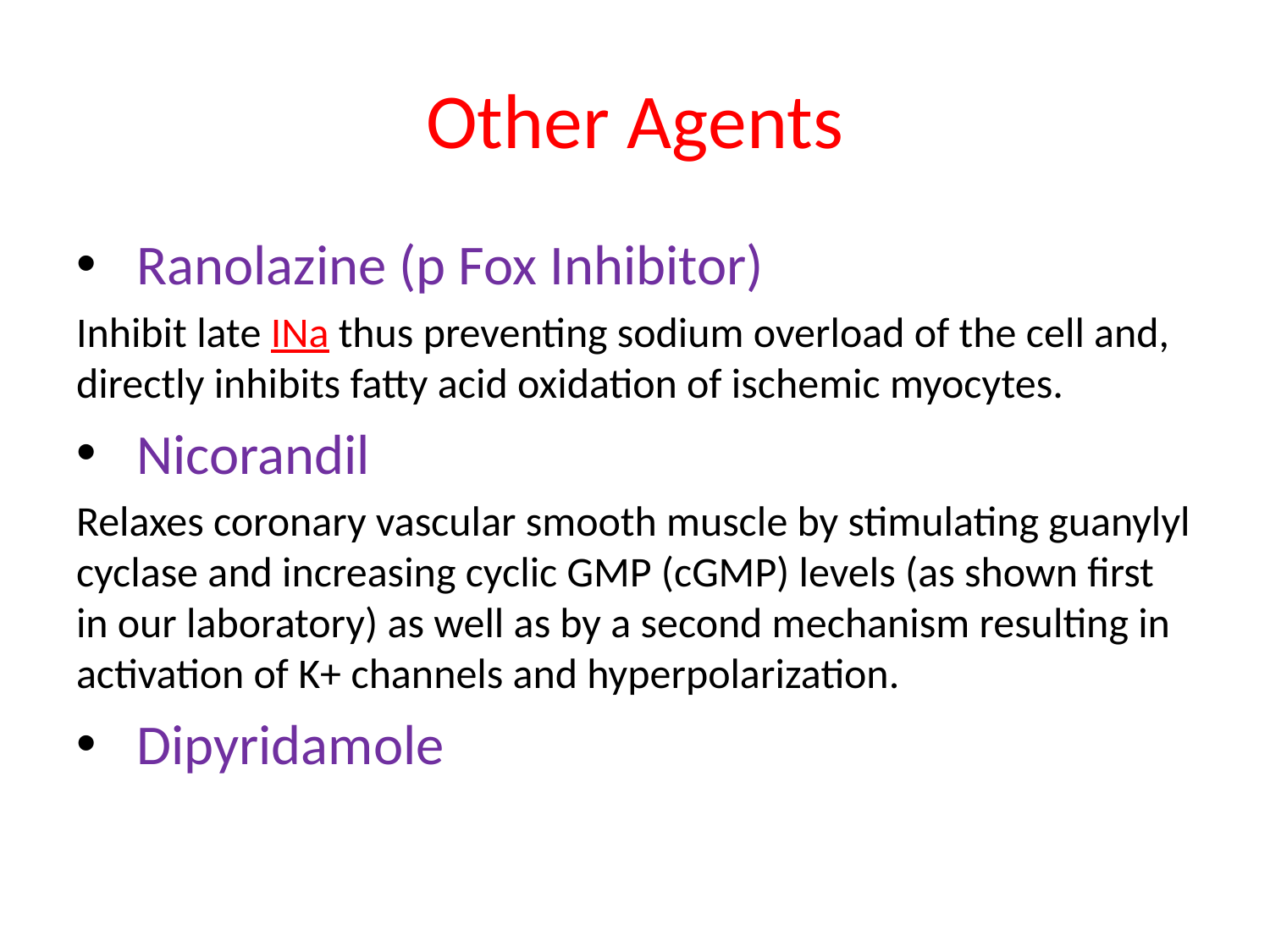

# Other Agents
 Ranolazine (p Fox Inhibitor)
Inhibit late INa thus preventing sodium overload of the cell and, directly inhibits fatty acid oxidation of ischemic myocytes.
 Nicorandil
Relaxes coronary vascular smooth muscle by stimulating guanylyl cyclase and increasing cyclic GMP (cGMP) levels (as shown first in our laboratory) as well as by a second mechanism resulting in activation of K+ channels and hyperpolarization.
 Dipyridamole